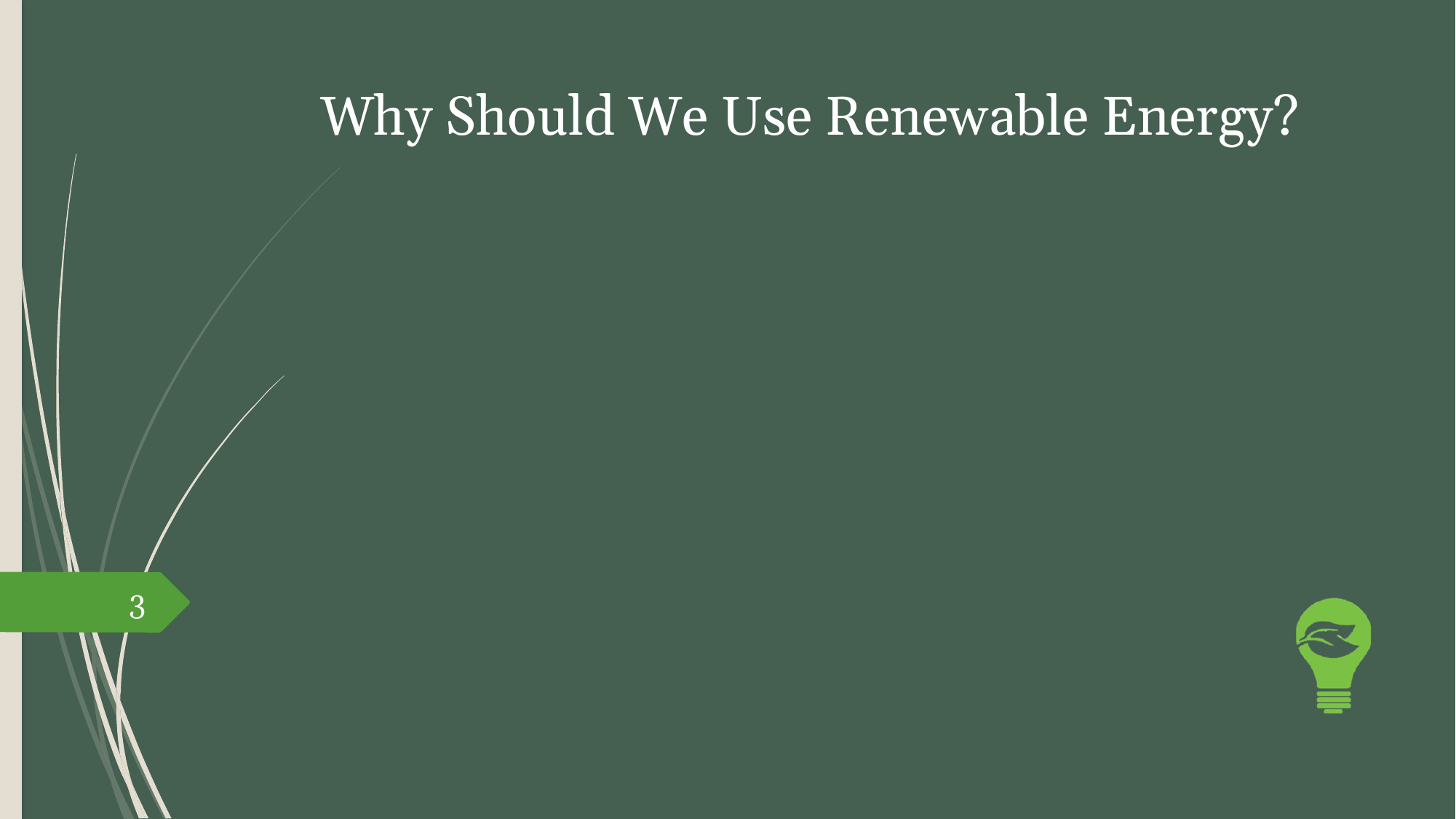

# Why Should We Use Renewable Energy?

3